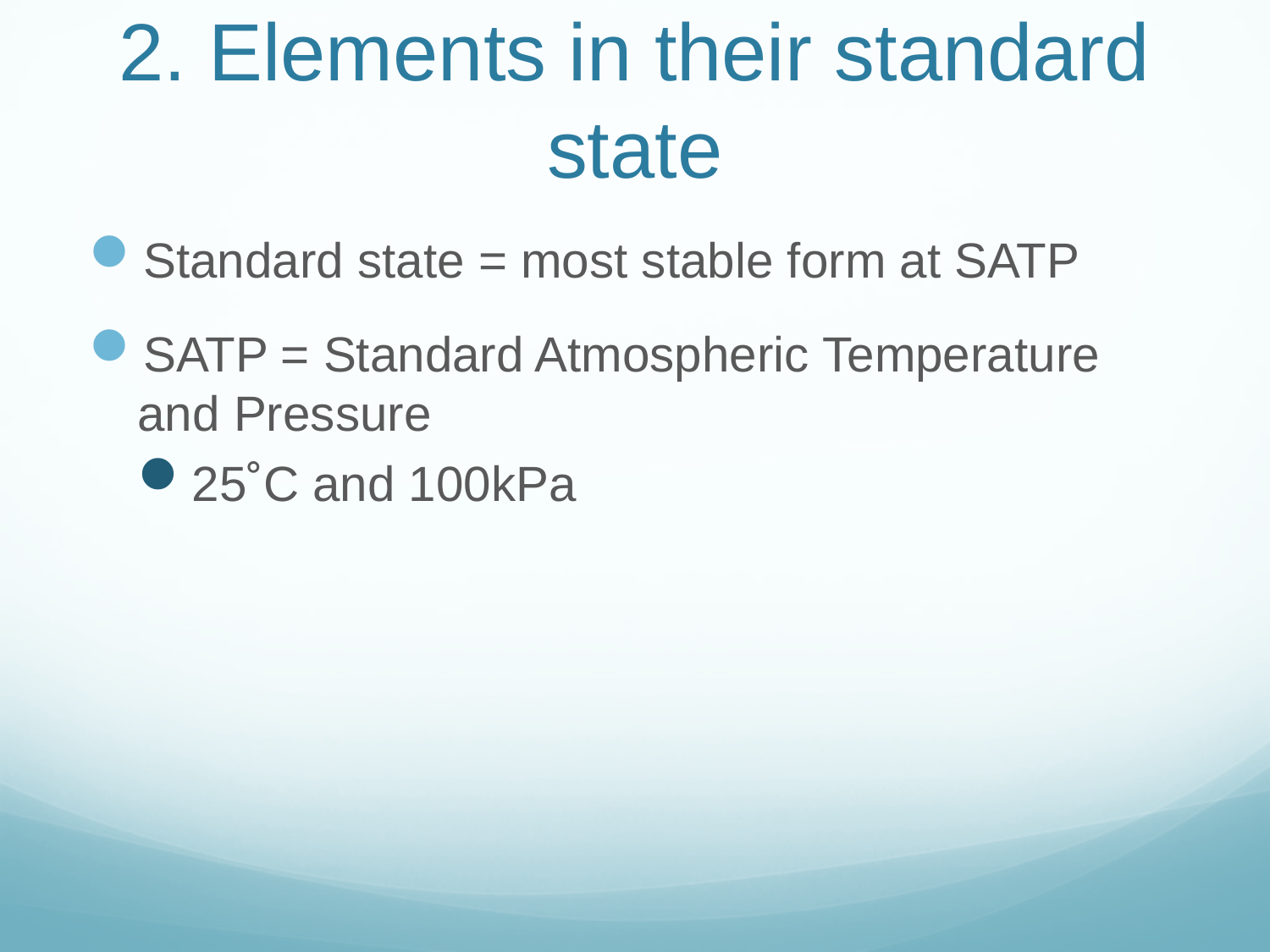

# 2. Elements in their standard state
Standard state = most stable form at SATP
SATP = Standard Atmospheric Temperature and Pressure
25˚C and 100kPa